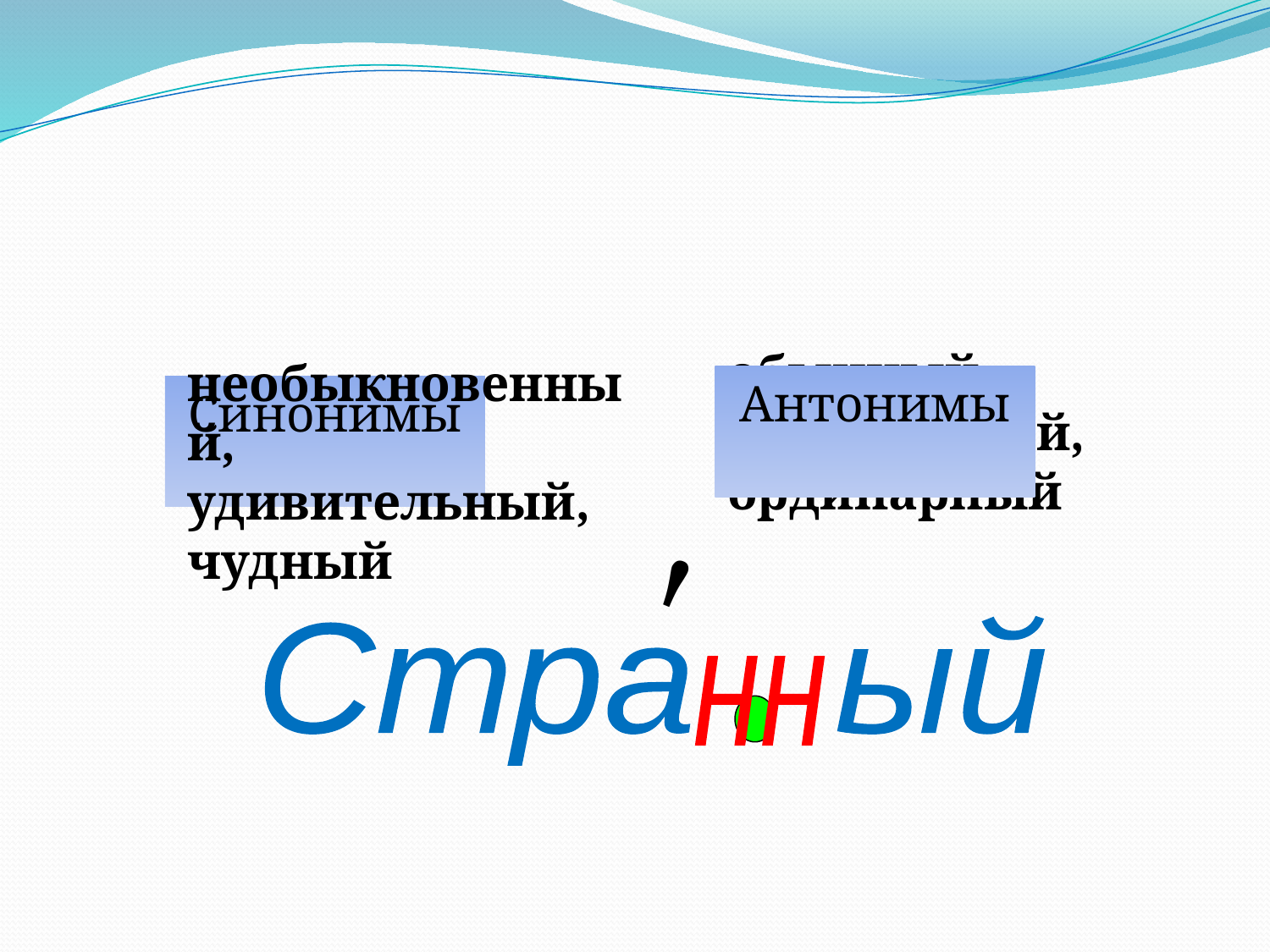

обычный, нормальный, ординарный
необыкновенный, удивительный, чудный
Антонимы

Синонимы

′
Стра   ый
нн